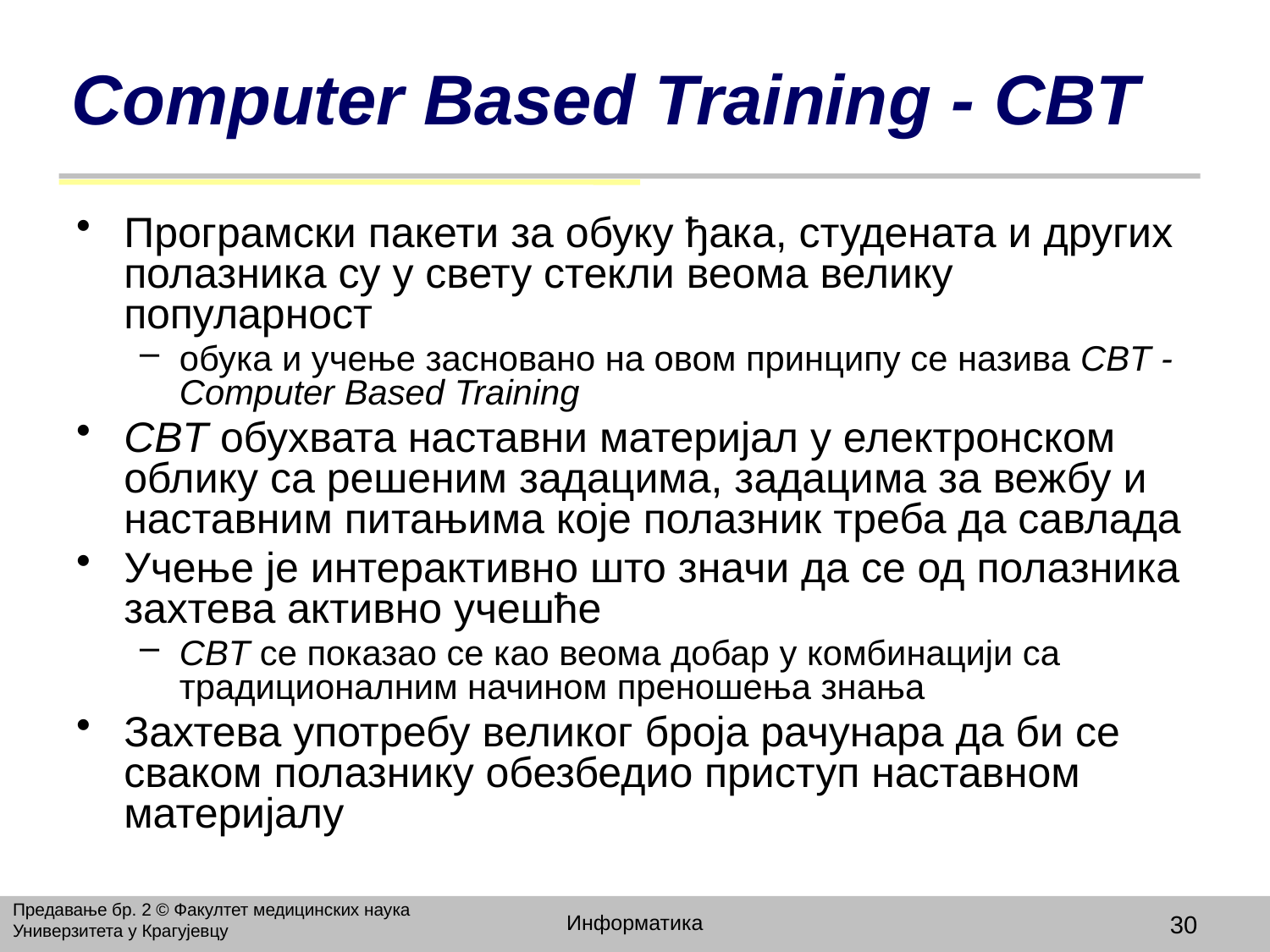

# Computer Based Training - CBT
Програмски пакети за обуку ђака, студената и других полазника су у свету стекли веома велику популарност
обука и учење засновано на овом принципу се назива CBT - Computer Based Training
CBT обухвата наставни материјал у електронском облику са решеним задацима, задацима за вежбу и наставним питањима које полазник треба да савлада
Учење је интерактивно што значи да се од полазника захтева активно учешће
CBT се показао се као веома добар у комбинацији са традиционалним начином преношења знања
Захтева употребу великог броја рачунара да би се сваком полазнику обезбедио приступ наставном материјалу
Предавање бр. 2 © Факултет медицинских наука Универзитета у Крагујевцу
Информатика
30